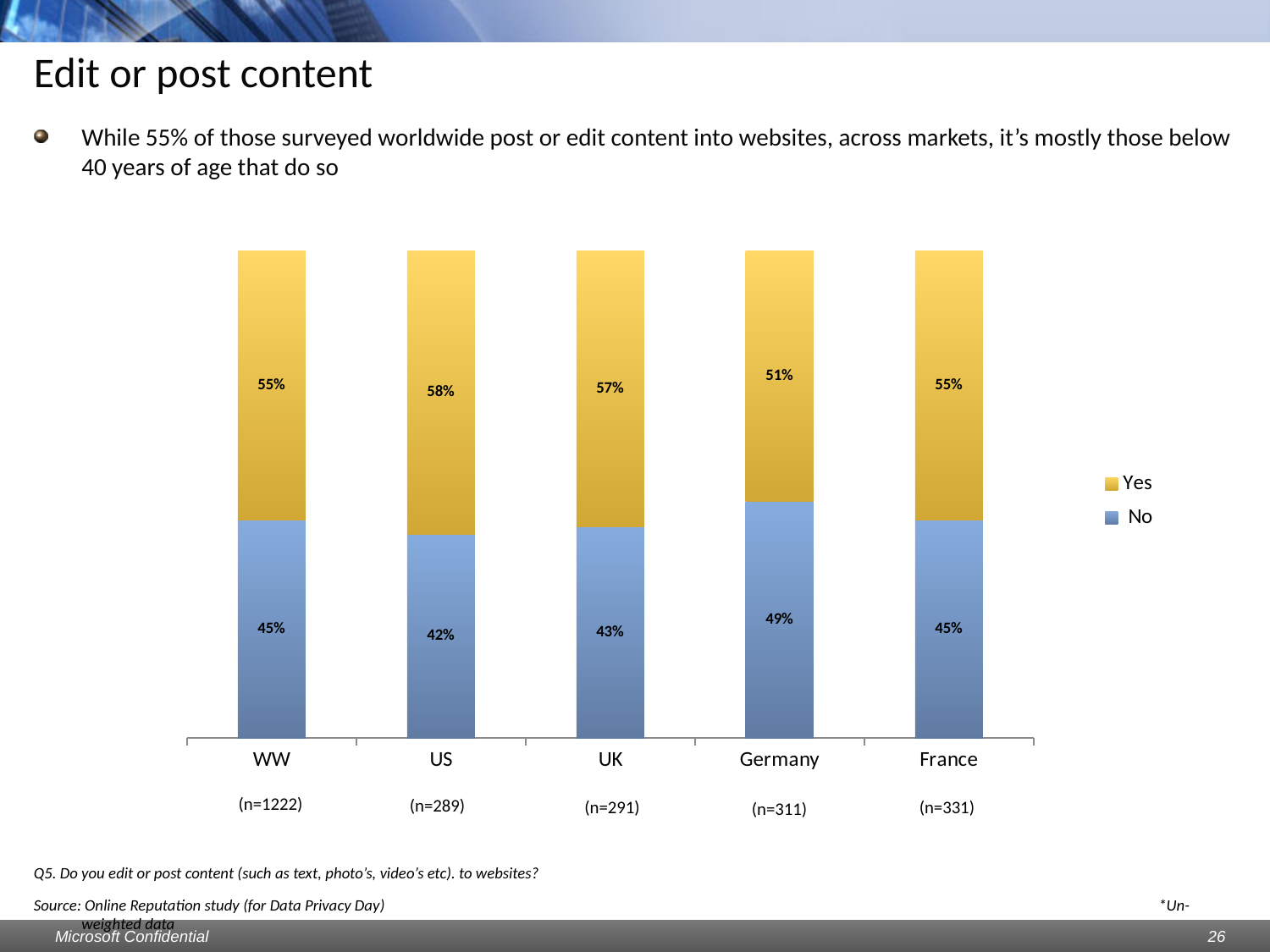

# Edit or post content
While 55% of those surveyed worldwide post or edit content into websites, across markets, it’s mostly those below 40 years of age that do so

### Chart

| Category |  No | Yes |
|---|---|---|
| WW | 0.44680851063829785 | 0.5531914893617021 |
| US | 0.4186851211072684 | 0.5813148788927291 |
| UK | 0.4329896907216526 | 0.5670103092783505 |
| Germany | 0.48553054662379425 | 0.5144694533762055 |
| France | 0.4471299093655609 | 0.5528700906344451 |
(n=1222)
(n=289)
(n=291)
(n=331)
(n=311)
Q5. Do you edit or post content (such as text, photo’s, video’s etc). to websites?
Source: Online Reputation study (for Data Privacy Day) 						                 *Un-weighted data